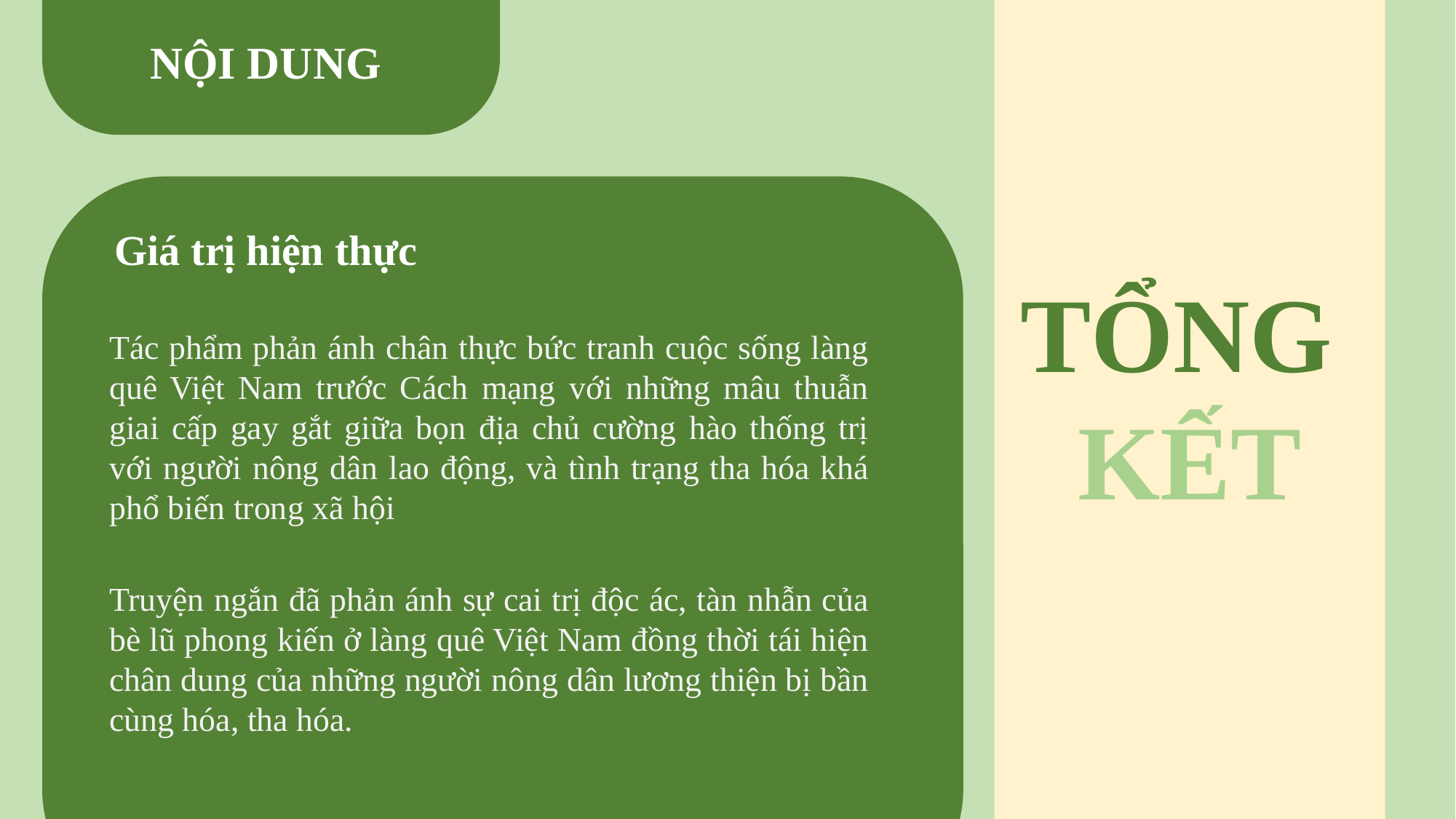

NỘI DUNG

Giá trị hiện thực
TỔNG
KẾT
Tác phẩm phản ánh chân thực bức tranh cuộc sống làng quê Việt Nam trước Cách mạng với những mâu thuẫn giai cấp gay gắt giữa bọn địa chủ cường hào thống trị với người nông dân lao động, và tình trạng tha hóa khá phổ biến trong xã hội
Truyện ngắn đã phản ánh sự cai trị độc ác, tàn nhẫn của bè lũ phong kiến ở làng quê Việt Nam đồng thời tái hiện chân dung của những người nông dân lương thiện bị bần cùng hóa, tha hóa.
Sản phẩm của nhóm Zalo: Ngữ văn THPT (nhóm cô Thu Huyền)_ DỰ ÁN CỘNG ĐỒNG